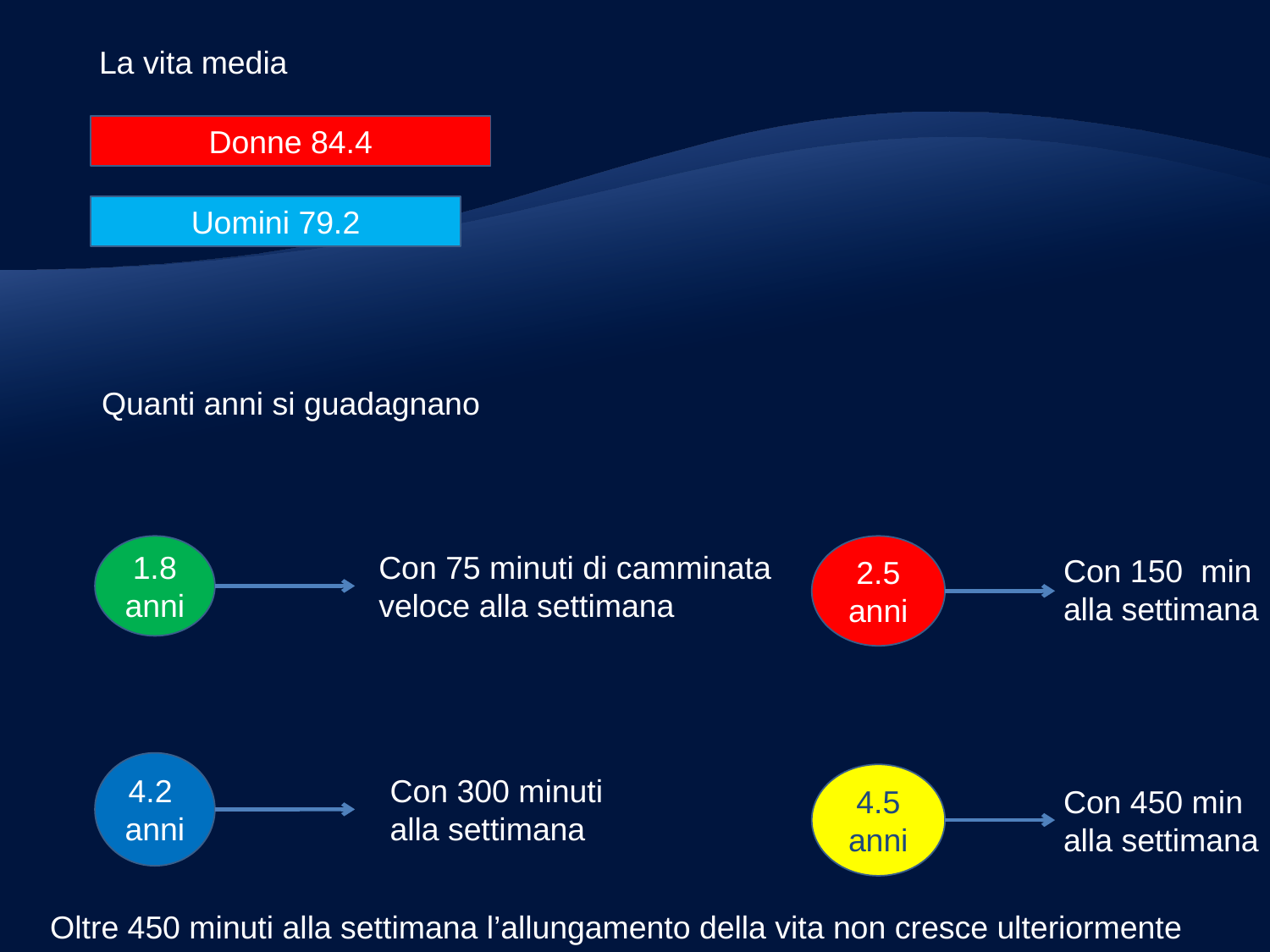

La vita media
Donne 84.4
Uomini 79.2
Quanti anni si guadagnano
1.8 anni
2.5
anni
Con 75 minuti di camminata
veloce alla settimana
Con 150  min
alla settimana
4.2
anni
4.5
anni
Con 300 minuti
alla settimana
Con 450 min
alla settimana
Oltre 450 minuti alla settimana l’allungamento della vita non cresce ulteriormente